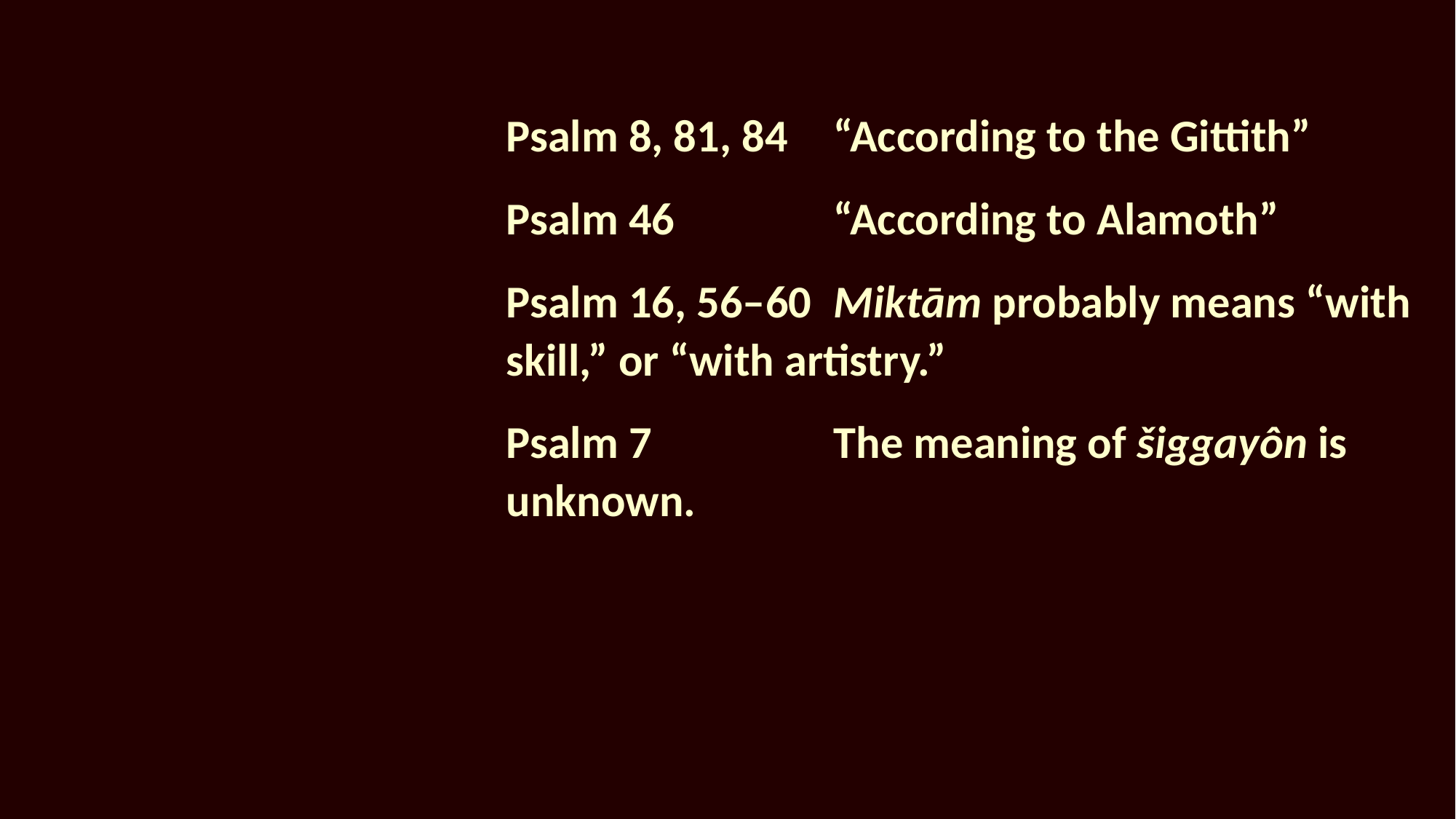

Psalm 8, 81, 84	“According to the Gittith”
	Psalm 46		“According to Alamoth”
	Psalm 16, 56–60 	Miktām probably means “with skill,” or “with artistry.”
	Psalm 7		The meaning of šiggayôn is unknown.